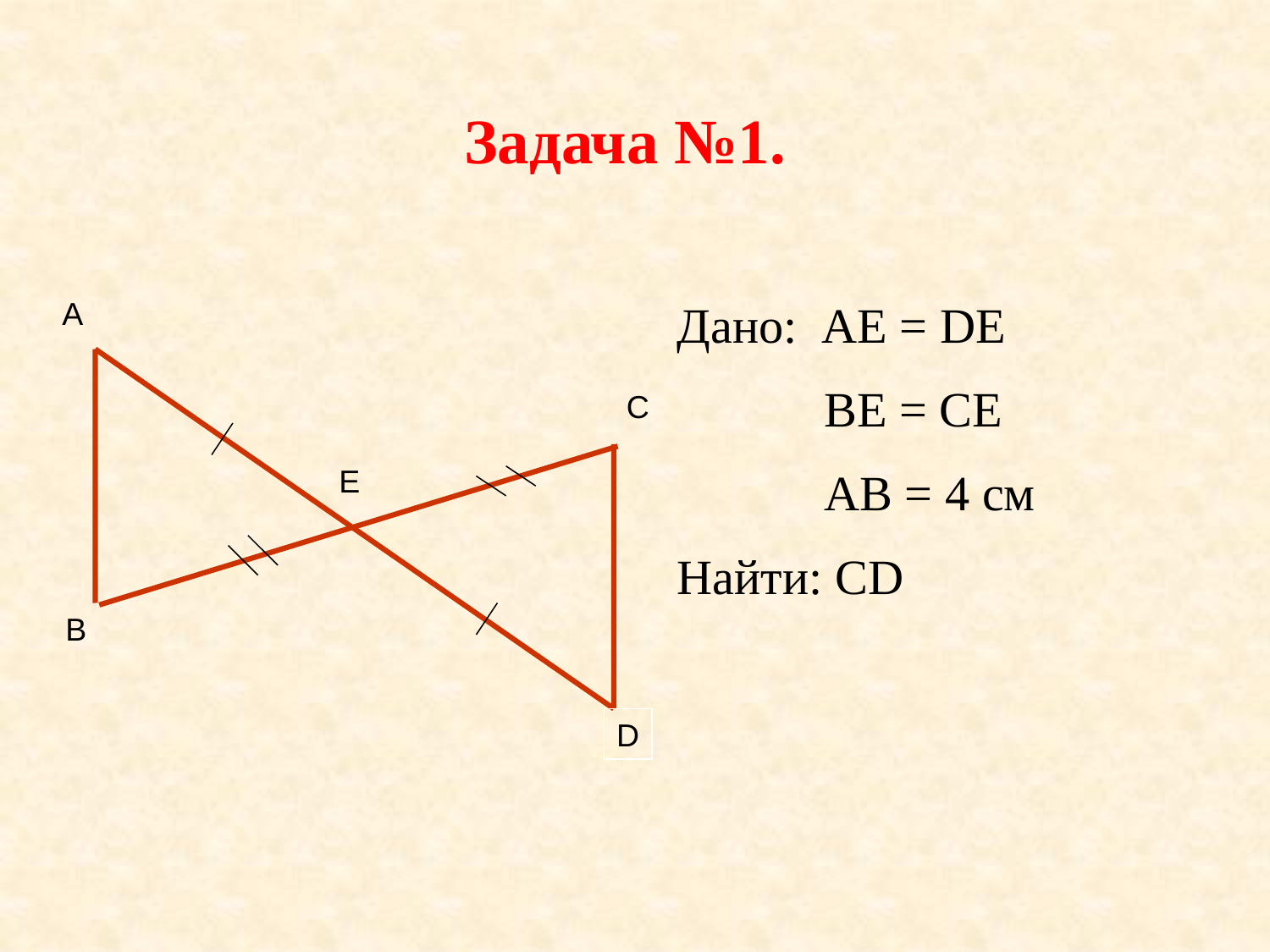

# Задача №1.
А
Дано:  АЕ = DE
            ВЕ = СЕ
            АВ = 4 см
Найти: СD

С

Е
В

D
18